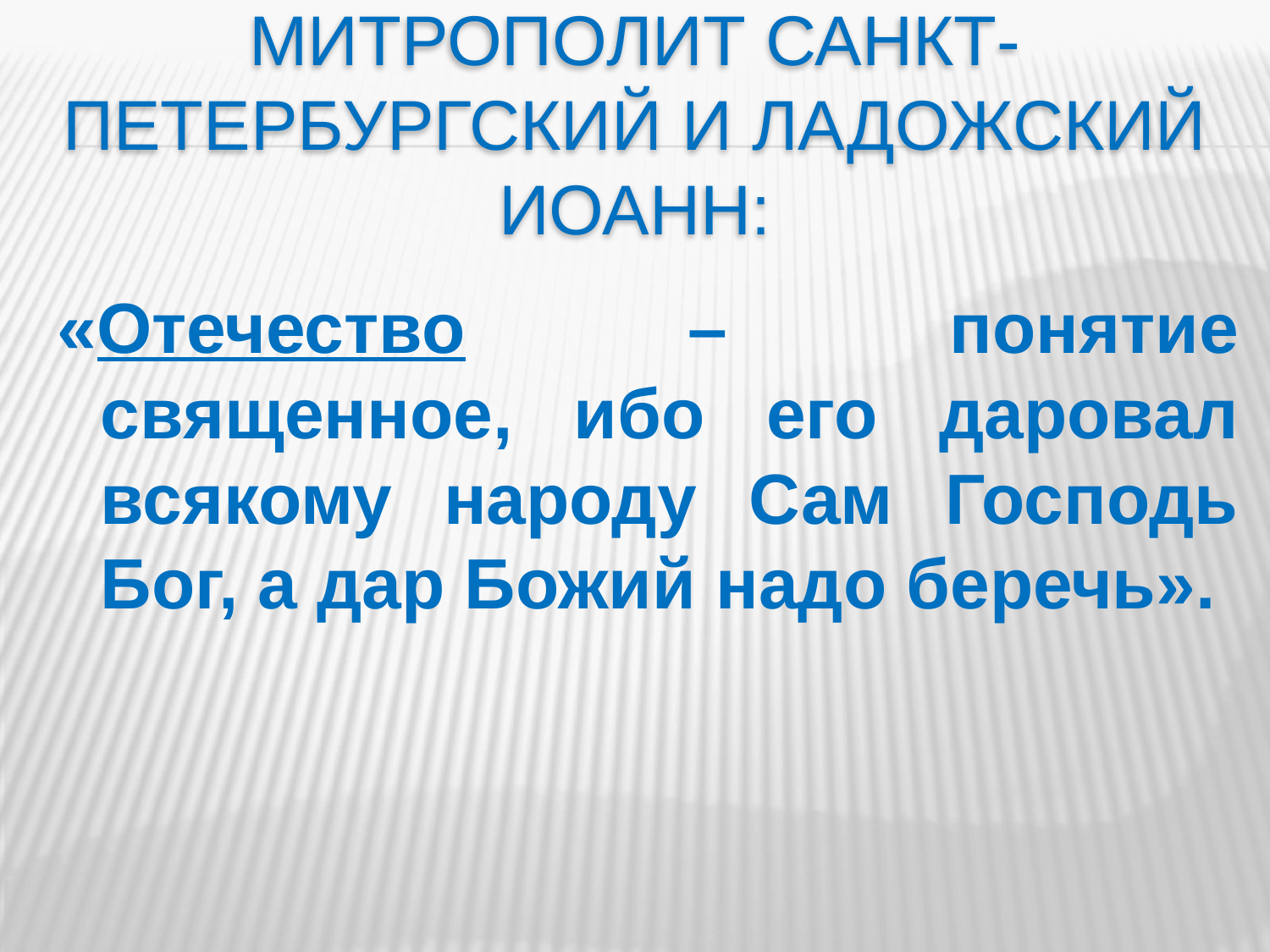

# Митрополит Санкт-Петербургский и Ладожский Иоанн:
«Отечество – понятие священное, ибо его даровал всякому народу Сам Господь Бог, а дар Божий надо беречь».